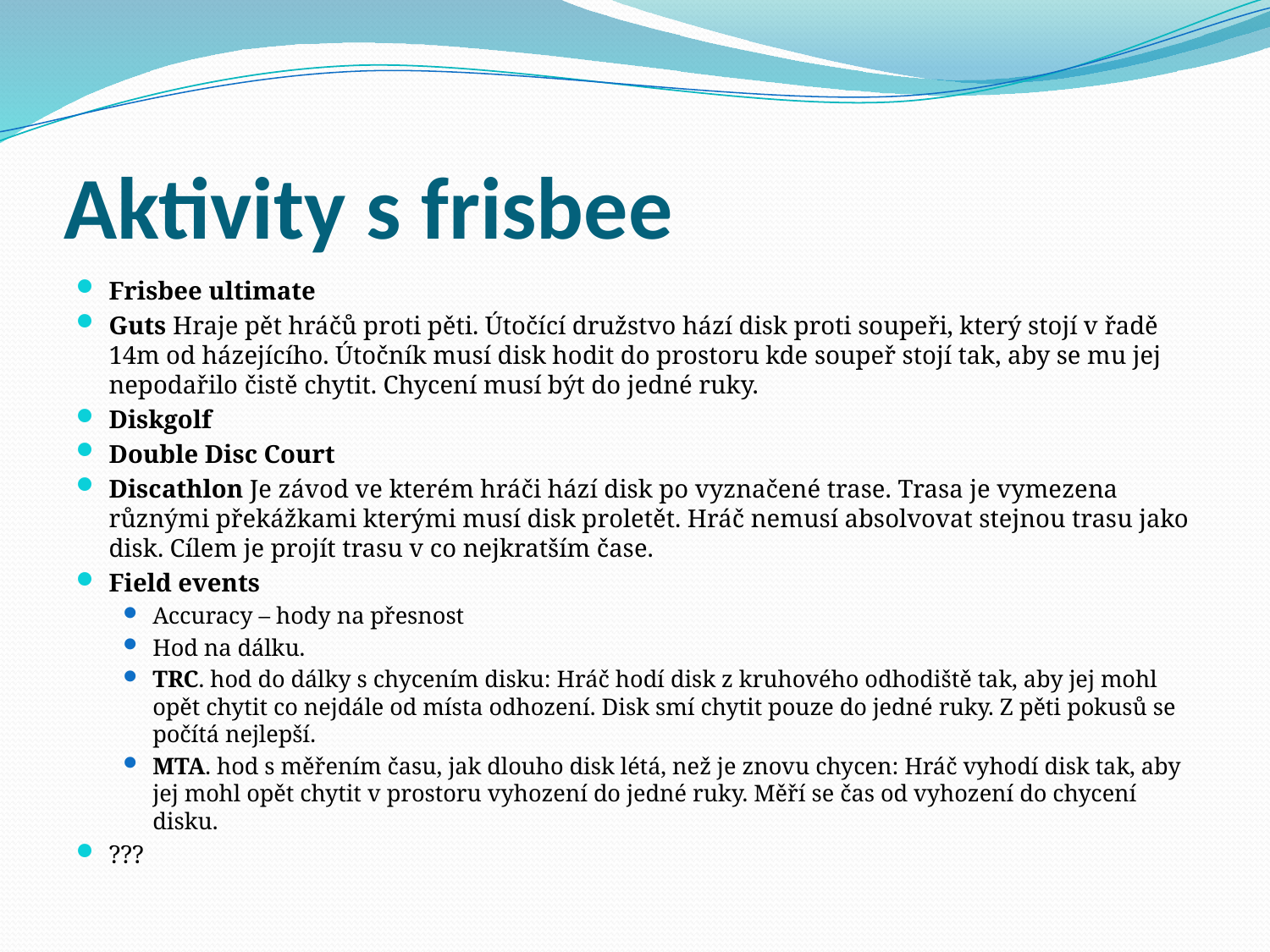

# Aktivity s frisbee
Frisbee ultimate
Guts Hraje pět hráčů proti pěti. Útočící družstvo hází disk proti soupeři, který stojí v řadě 14m od házejícího. Útočník musí disk hodit do prostoru kde soupeř stojí tak, aby se mu jej nepodařilo čistě chytit. Chycení musí být do jedné ruky.
Diskgolf
Double Disc Court
Discathlon Je závod ve kterém hráči hází disk po vyznačené trase. Trasa je vymezena různými překážkami kterými musí disk proletět. Hráč nemusí absolvovat stejnou trasu jako disk. Cílem je projít trasu v co nejkratším čase.
Field events
Accuracy – hody na přesnost
Hod na dálku.
TRC. hod do dálky s chycením disku: Hráč hodí disk z kruhového odhodiště tak, aby jej mohl opět chytit co nejdále od místa odhození. Disk smí chytit pouze do jedné ruky. Z pěti pokusů se počítá nejlepší.
MTA. hod s měřením času, jak dlouho disk létá, než je znovu chycen: Hráč vyhodí disk tak, aby jej mohl opět chytit v prostoru vyhození do jedné ruky. Měří se čas od vyhození do chycení disku.
???